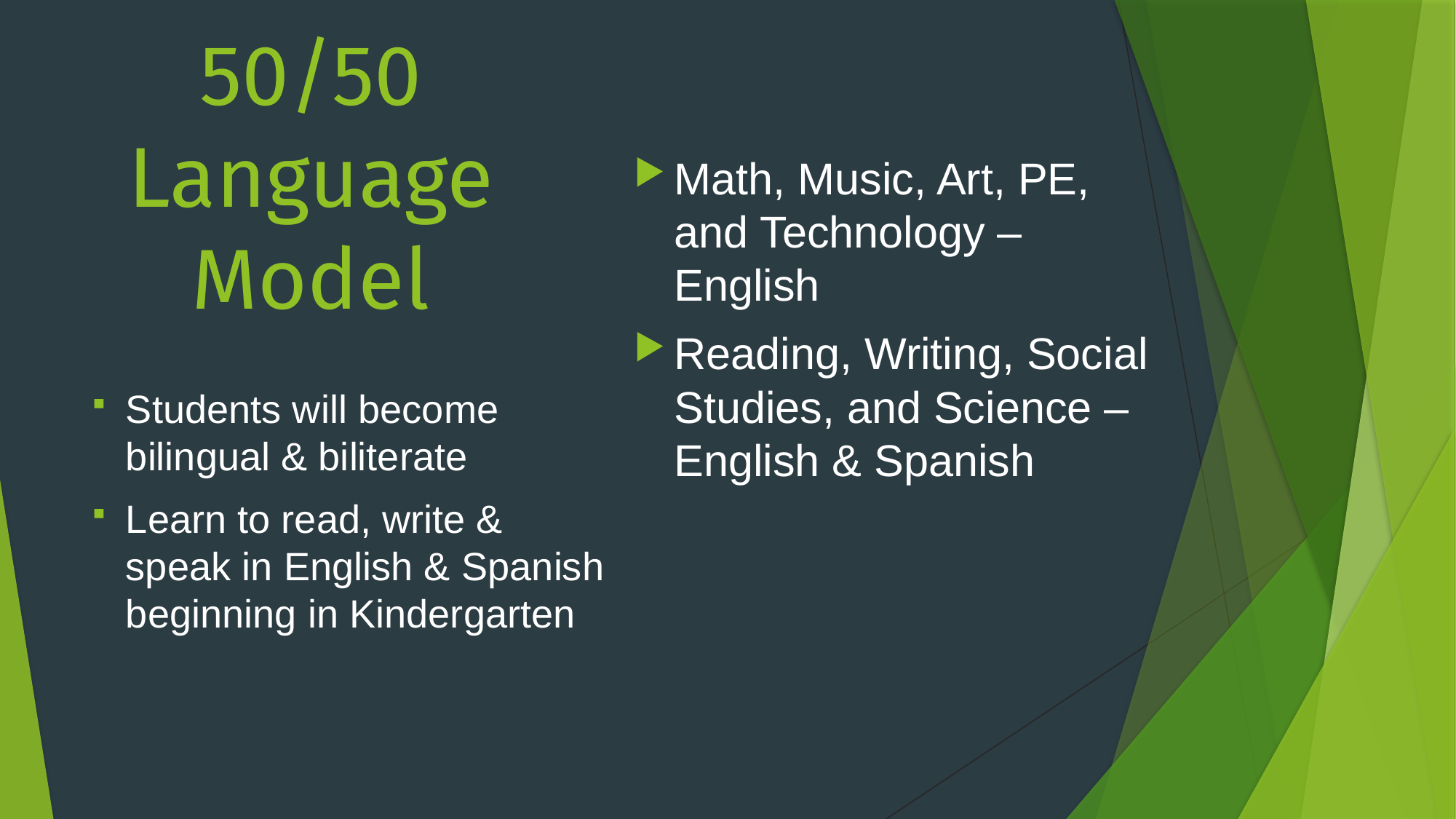

Math, Music, Art, PE, and Technology – English
Reading, Writing, Social Studies, and Science – English & Spanish

# 50/50 Language Model
Students will become bilingual & biliterate
Learn to read, write & speak in English & Spanish beginning in Kindergarten